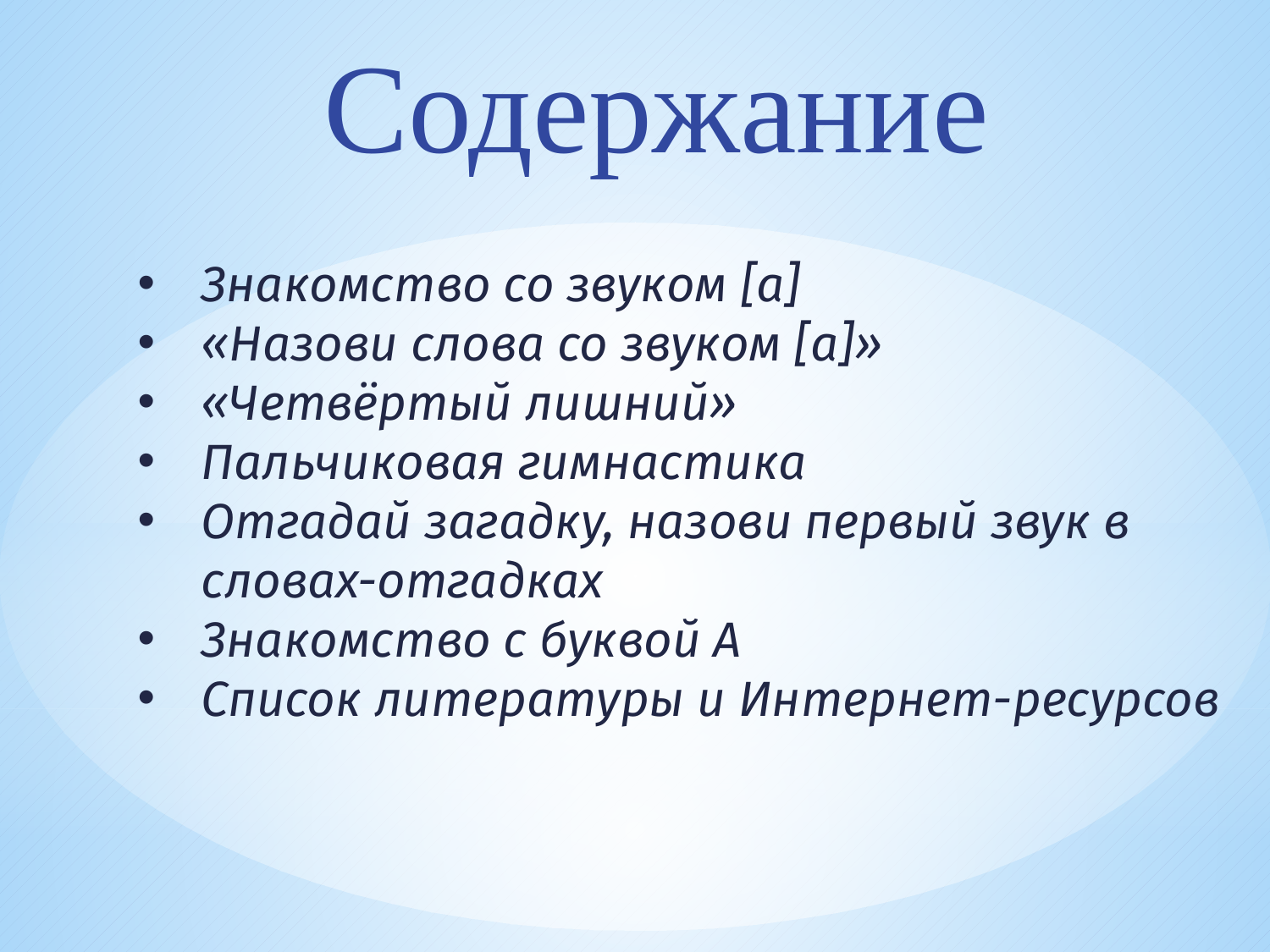

Содержание

Знакомство со звуком [а]
«Назови слова со звуком [а]»
«Четвёртый лишний»
Пальчиковая гимнастика
Отгадай загадку, назови первый звук в словах-отгадках
Знакомство с буквой А
Список литературы и Интернет-ресурсов